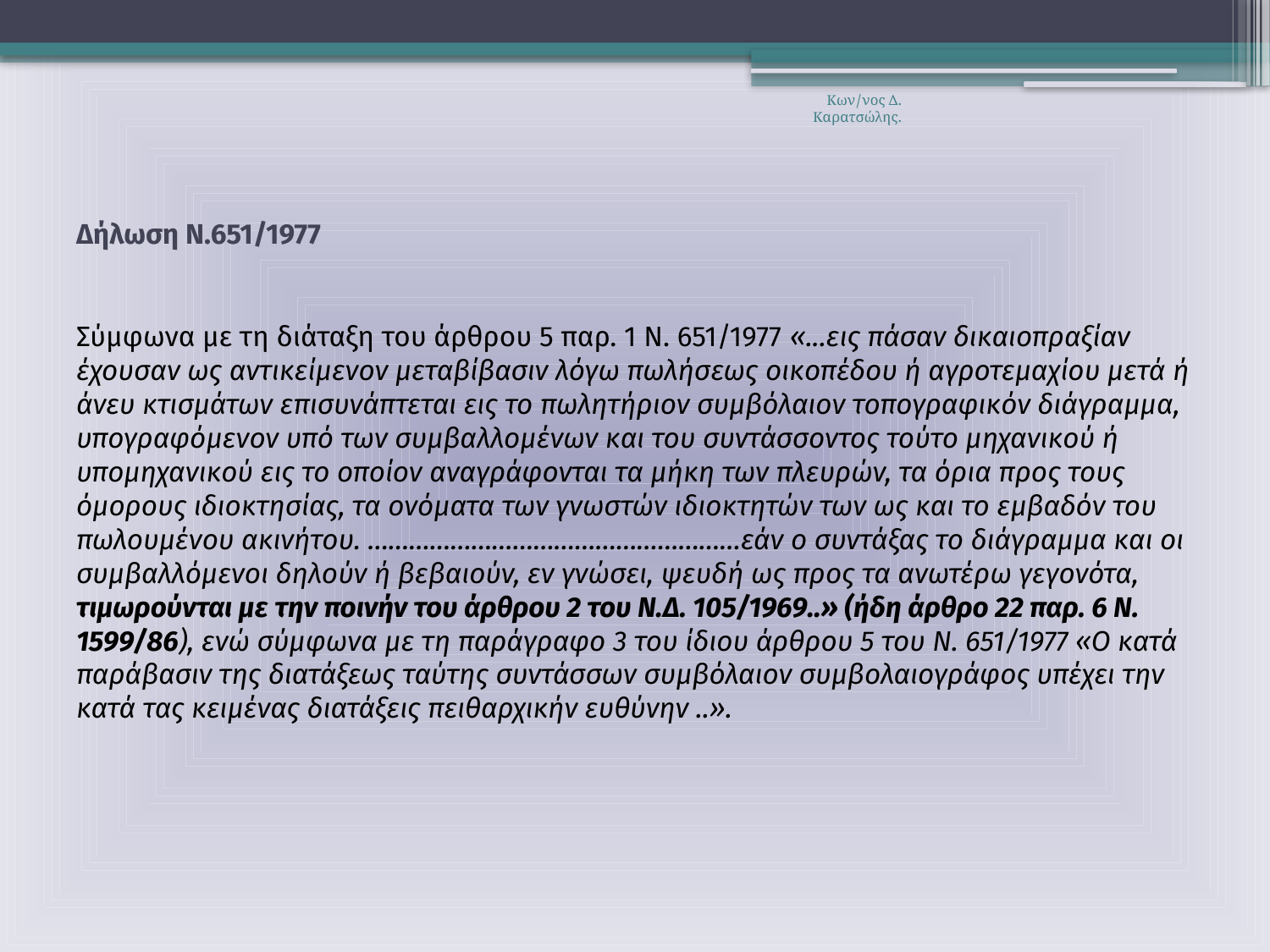

Κων/νος Δ. Καρατσώλης.
# Δήλωση Ν.651/1977
Σύμφωνα με τη διάταξη του άρθρου 5 παρ. 1 Ν. 651/1977 «...εις πάσαν δικαιοπραξίαν έχουσαν ως αντικείμενον μεταβίβασιν λόγω πωλήσεως οικοπέδου ή αγροτεμαχίου μετά ή άνευ κτισμάτων επισυνάπτεται εις το πωλητήριον συμβόλαιον τοπογραφικόν διάγραμμα, υπογραφόμενον υπό των συμβαλλομένων και του συντάσσοντος τούτο μηχανικού ή υπομηχανικού εις το οποίον αναγράφονται τα μήκη των πλευρών, τα όρια προς τους όμορους ιδιοκτησίας, τα ονόματα των γνωστών ιδιοκτητών των ως και το εμβαδόν του πωλουμένου ακινήτου. ………………………………………………εάν ο συντάξας το διάγραμμα και οι συμβαλλόμενοι δηλούν ή βεβαιούν, εν γνώσει, ψευδή ως προς τα ανωτέρω γεγονότα, τιμωρούνται με την ποινήν του άρθρου 2 του Ν.Δ. 105/1969..» (ήδη άρθρο 22 παρ. 6 Ν. 1599/86), ενώ σύμφωνα με τη παράγραφο 3 του ίδιου άρθρου 5 του Ν. 651/1977 «Ο κατά παράβασιν της διατάξεως ταύτης συντάσσων συμβόλαιον συμβολαιογράφος υπέχει την κατά τας κειμένας διατάξεις πειθαρχικήν ευθύνην ..».